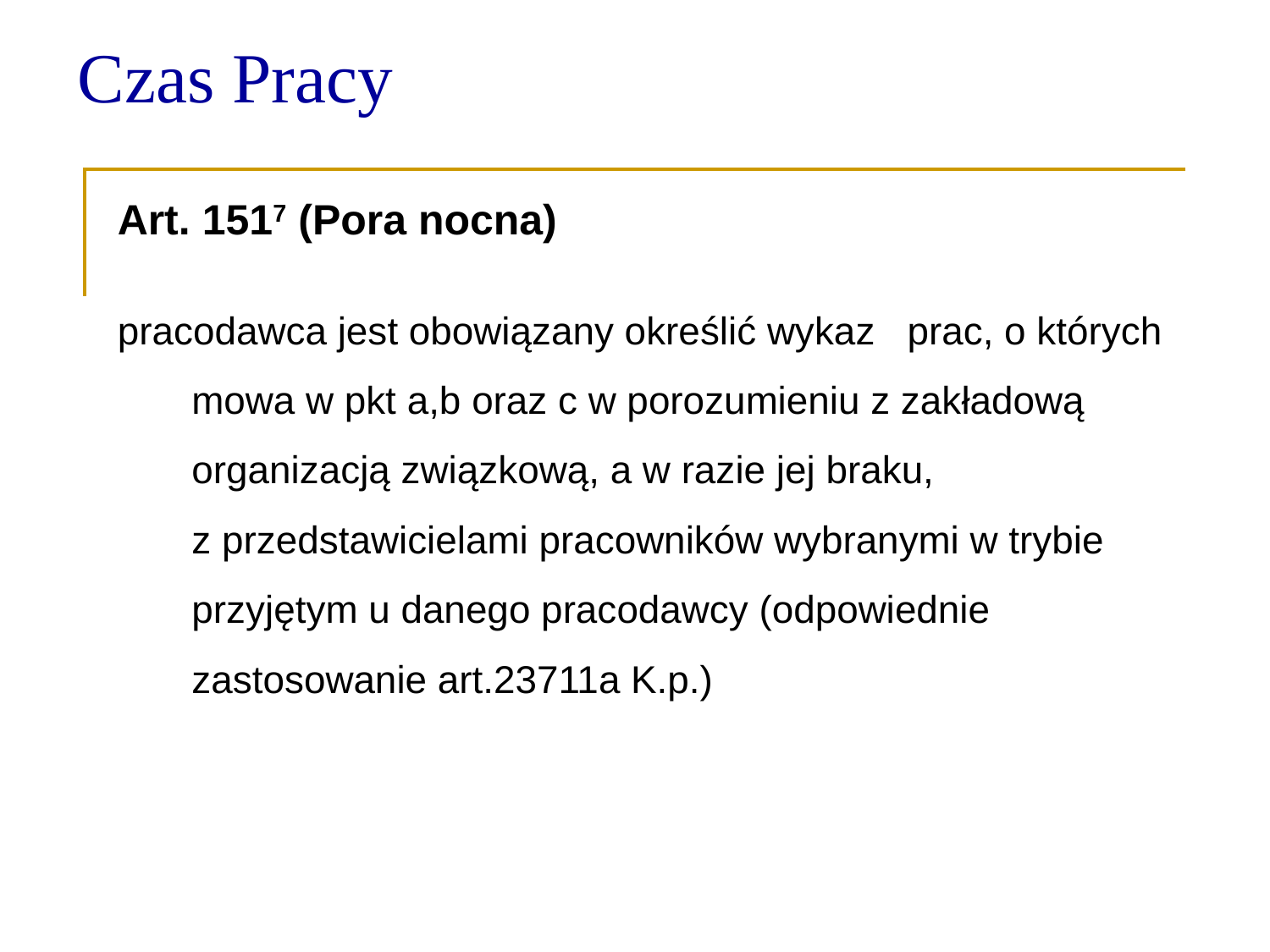

Czas Pracy
Art. 1517 (Pora nocna)
pracodawca jest obowiązany określić wykaz   prac, o których mowa w pkt a,b oraz c w porozumieniu z zakładową organizacją związkową, a w razie jej braku,
z przedstawicielami pracowników wybranymi w trybie przyjętym u danego pracodawcy (odpowiednie zastosowanie art.23711a K.p.)